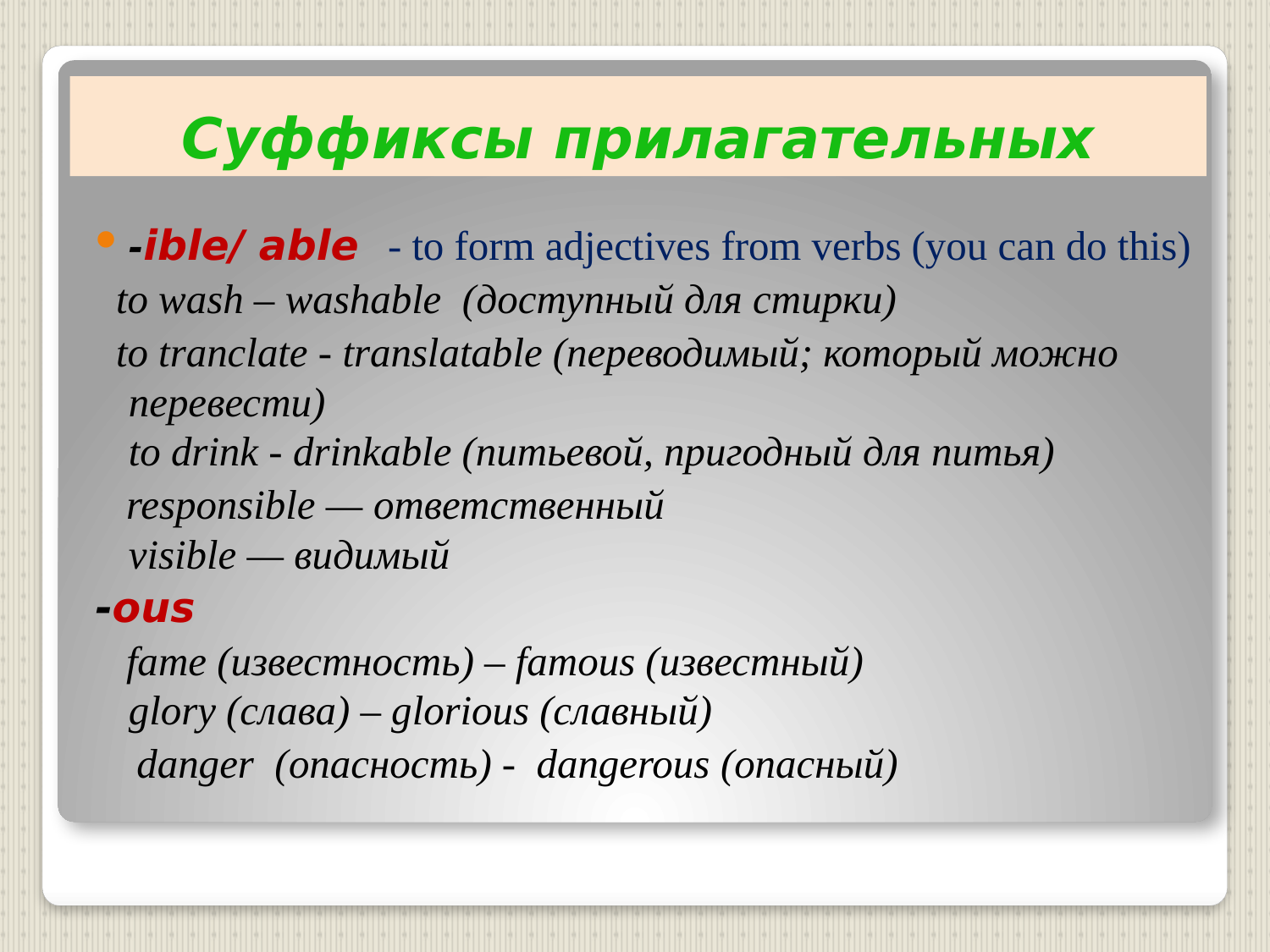

# Суффиксы прилагательных
-ible/ able  - to form adjectives from verbs (you can do this)
  to wash – washable  (доступный для стирки)
  to tranclate - translatable (переводимый; который можно перевести)
to drink - drinkable (питьевой, пригодный для питья)
   responsible — ответственный
visible — видимый
-ous
   fame (известность) – famous (известный)
glory (слава) – glorious (славный)
    danger  (опасность) -  dangerous (опасный)